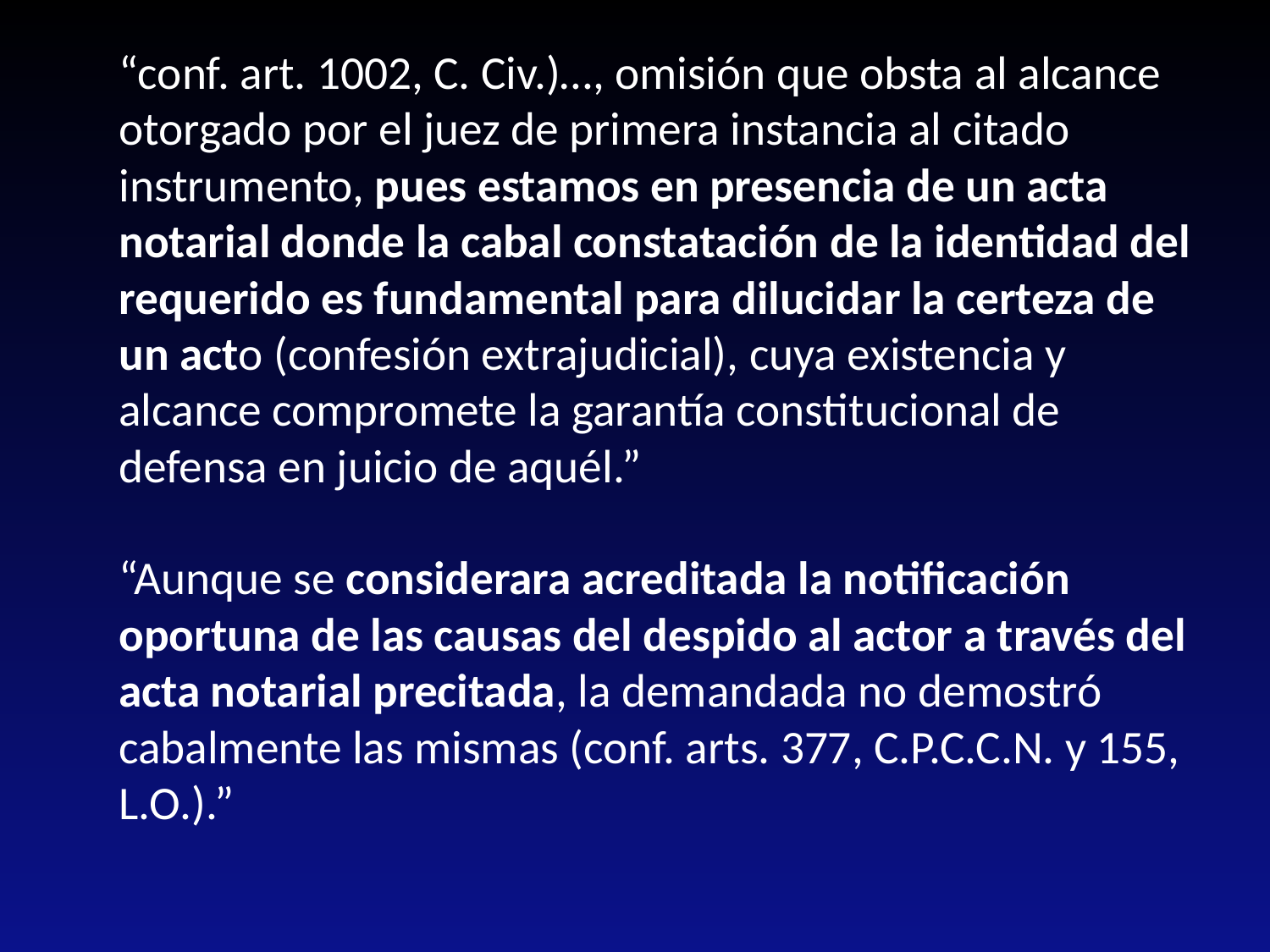

“conf. art. 1002, C. Civ.)…, omisión que obsta al alcance otorgado por el juez de primera instancia al citado instrumento, pues estamos en presencia de un acta notarial donde la cabal constatación de la identidad del requerido es fundamental para dilucidar la certeza de un acto (confesión extrajudicial), cuya existencia y alcance compromete la garantía constitucional de defensa en juicio de aquél.”
“Aunque se considerara acreditada la notificación oportuna de las causas del despido al actor a través del acta notarial precitada, la demandada no demostró cabalmente las mismas (conf. arts. 377, C.P.C.C.N. y 155, L.O.).”